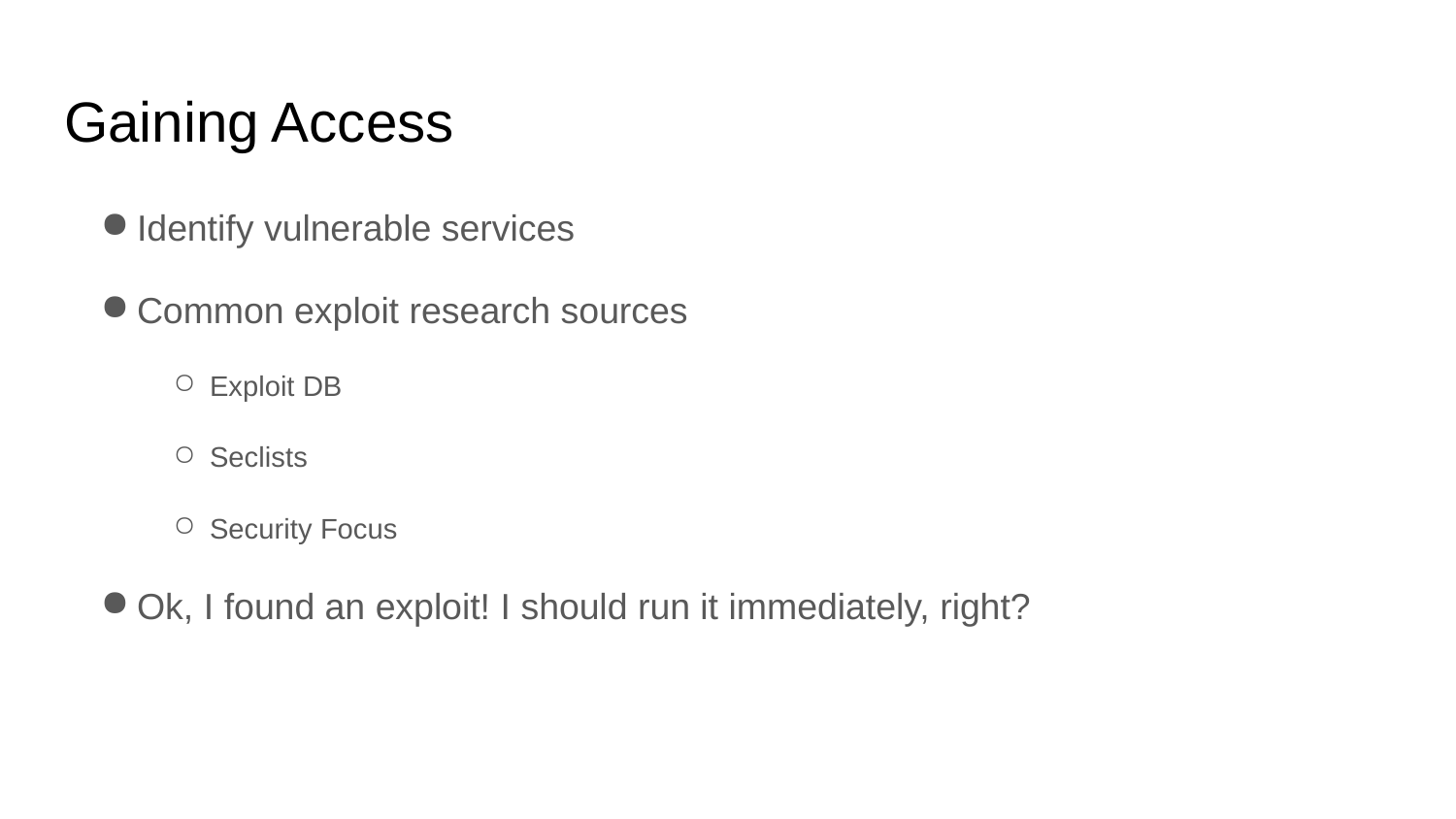

# Gaining Access
Identify vulnerable services
Common exploit research sources
Exploit DB
Seclists
Security Focus
Ok, I found an exploit! I should run it immediately, right?